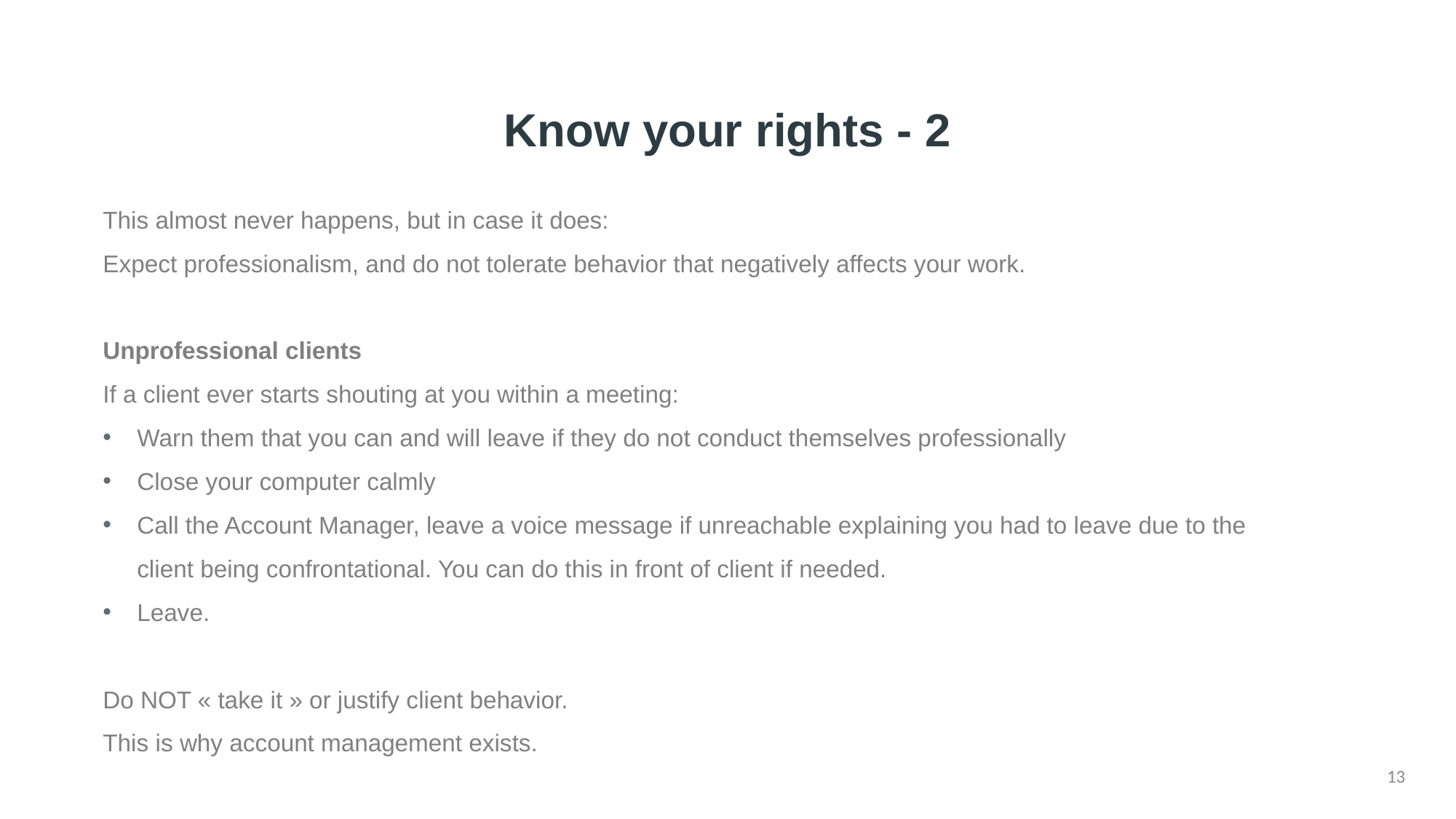

# Know your rights - 2
This almost never happens, but in case it does:
Expect professionalism, and do not tolerate behavior that negatively affects your work.

Unprofessional clients
If a client ever starts shouting at you within a meeting:
Warn them that you can and will leave if they do not conduct themselves professionally
Close your computer calmly
Call the Account Manager, leave a voice message if unreachable explaining you had to leave due to the client being confrontational. You can do this in front of client if needed.
Leave.

Do NOT « take it » or justify client behavior.
This is why account management exists.
13